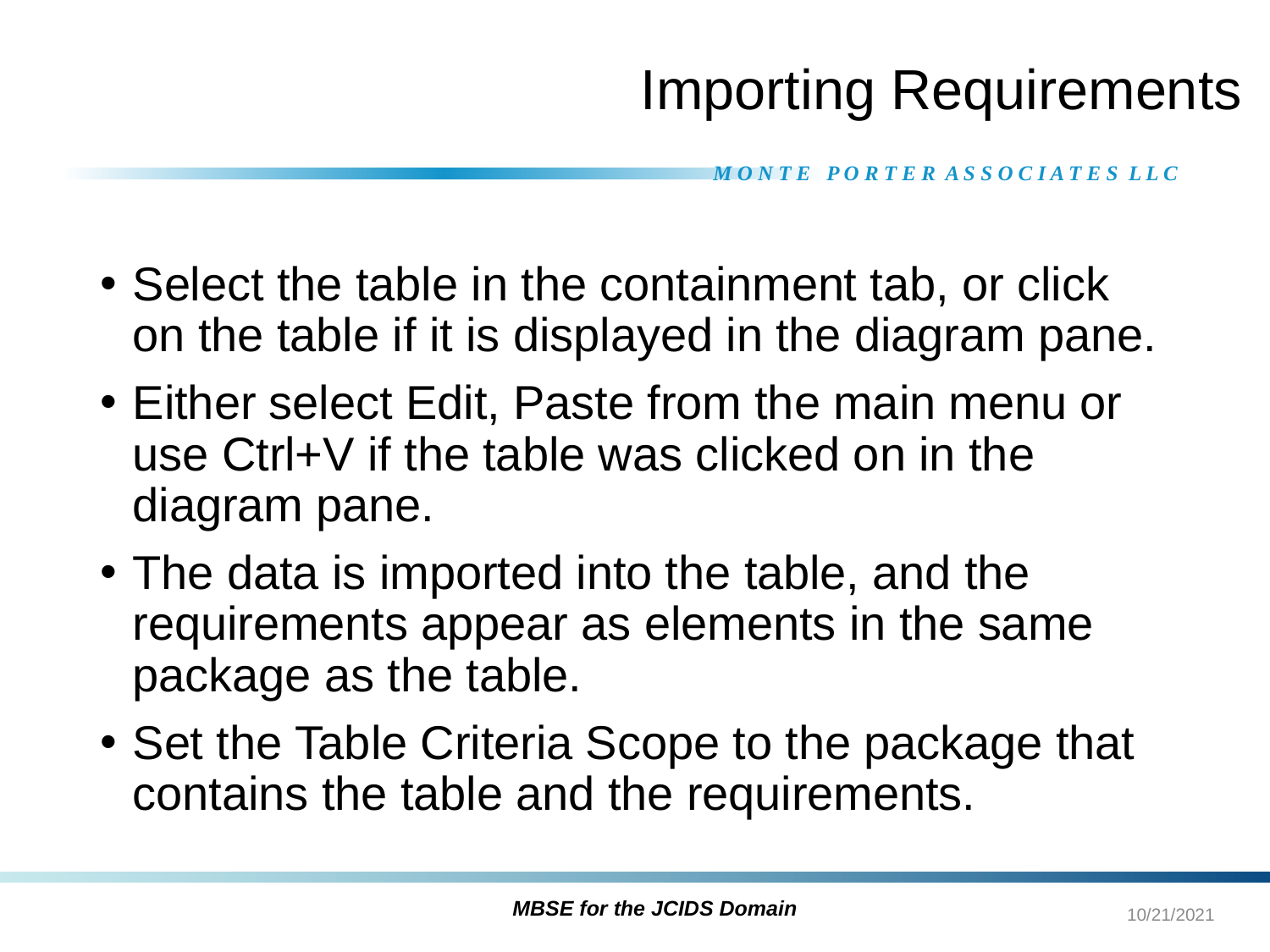

# Importing Requirements
Select the table in the containment tab, or click on the table if it is displayed in the diagram pane.
Either select Edit, Paste from the main menu or use Ctrl+V if the table was clicked on in the diagram pane.
The data is imported into the table, and the requirements appear as elements in the same package as the table.
Set the Table Criteria Scope to the package that contains the table and the requirements.
10/21/2021